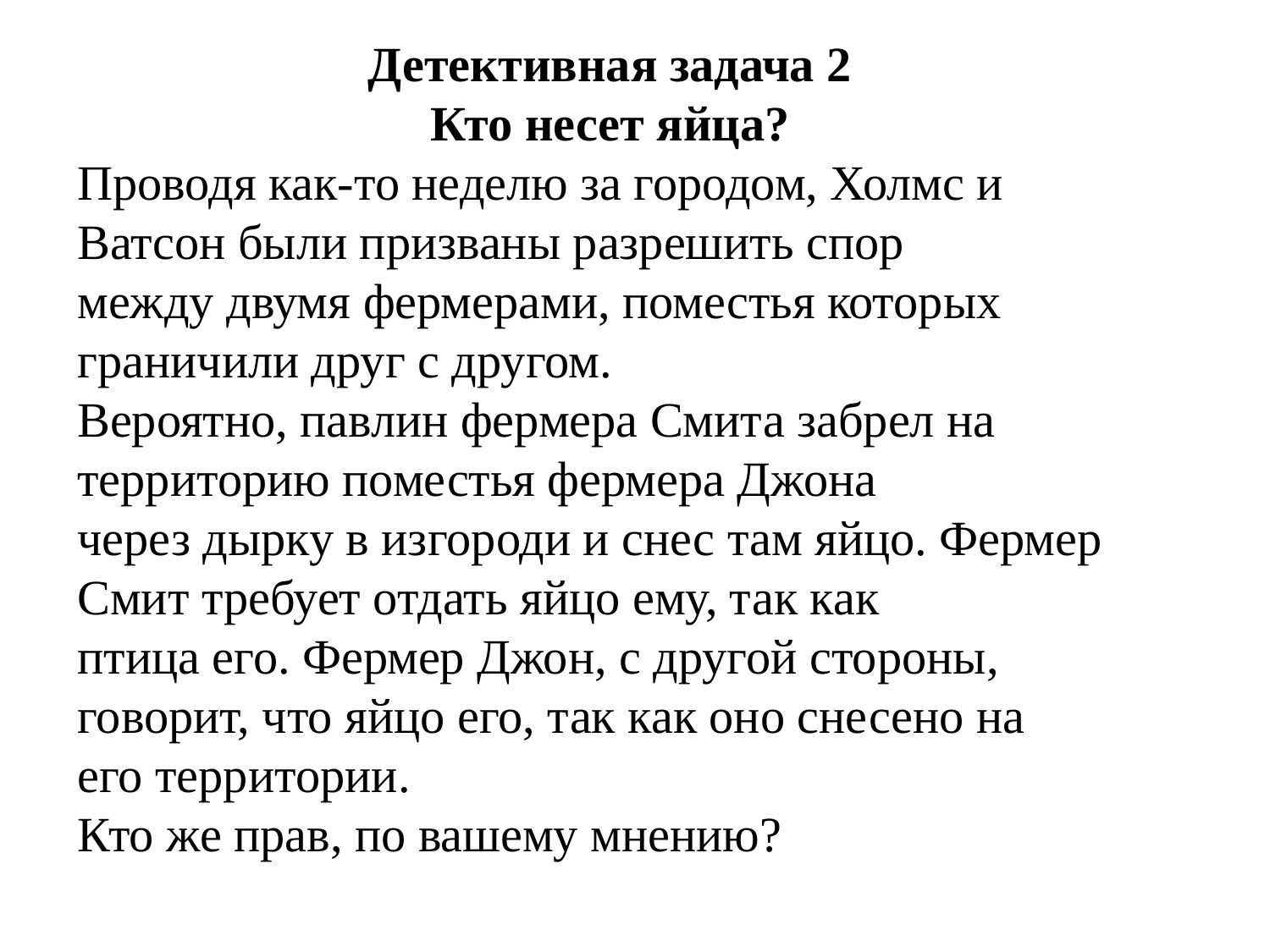

Детективная задача 2
Кто несет яйца?
Проводя как-то неделю за городом, Холмс и Ватсон были призваны разрешить спор
между двумя фермерами, поместья которых граничили друг с другом.
Вероятно, павлин фермера Смита забрел на территорию поместья фермера Джона
через дырку в изгороди и снес там яйцо. Фермер Смит требует отдать яйцо ему, так как
птица его. Фермер Джон, с другой стороны, говорит, что яйцо его, так как оно снесено на
его территории.
Кто же прав, по вашему мнению?